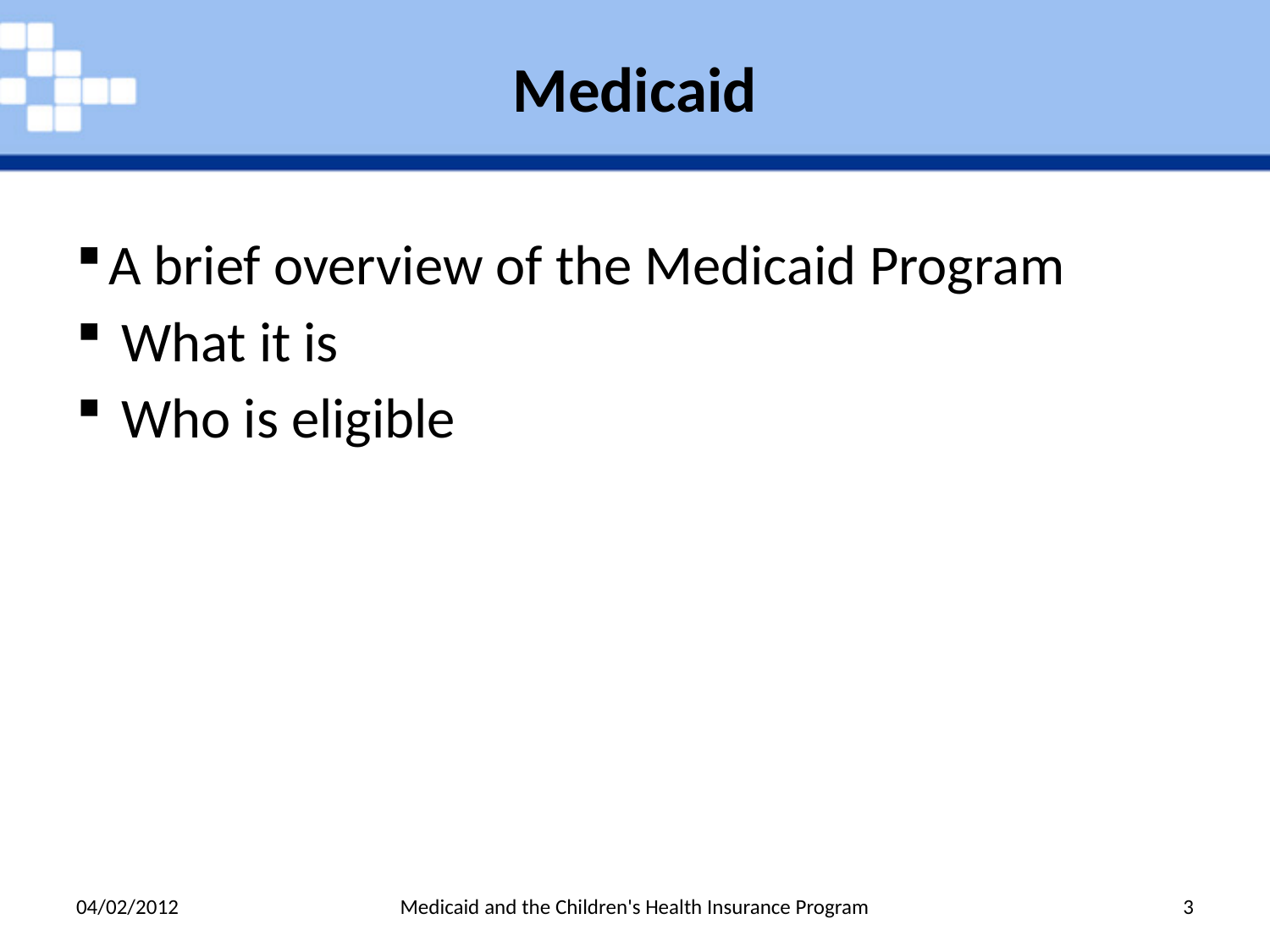

# Medicaid
A brief overview of the Medicaid Program
 What it is
 Who is eligible
04/02/2012
Medicaid and the Children's Health Insurance Program
3